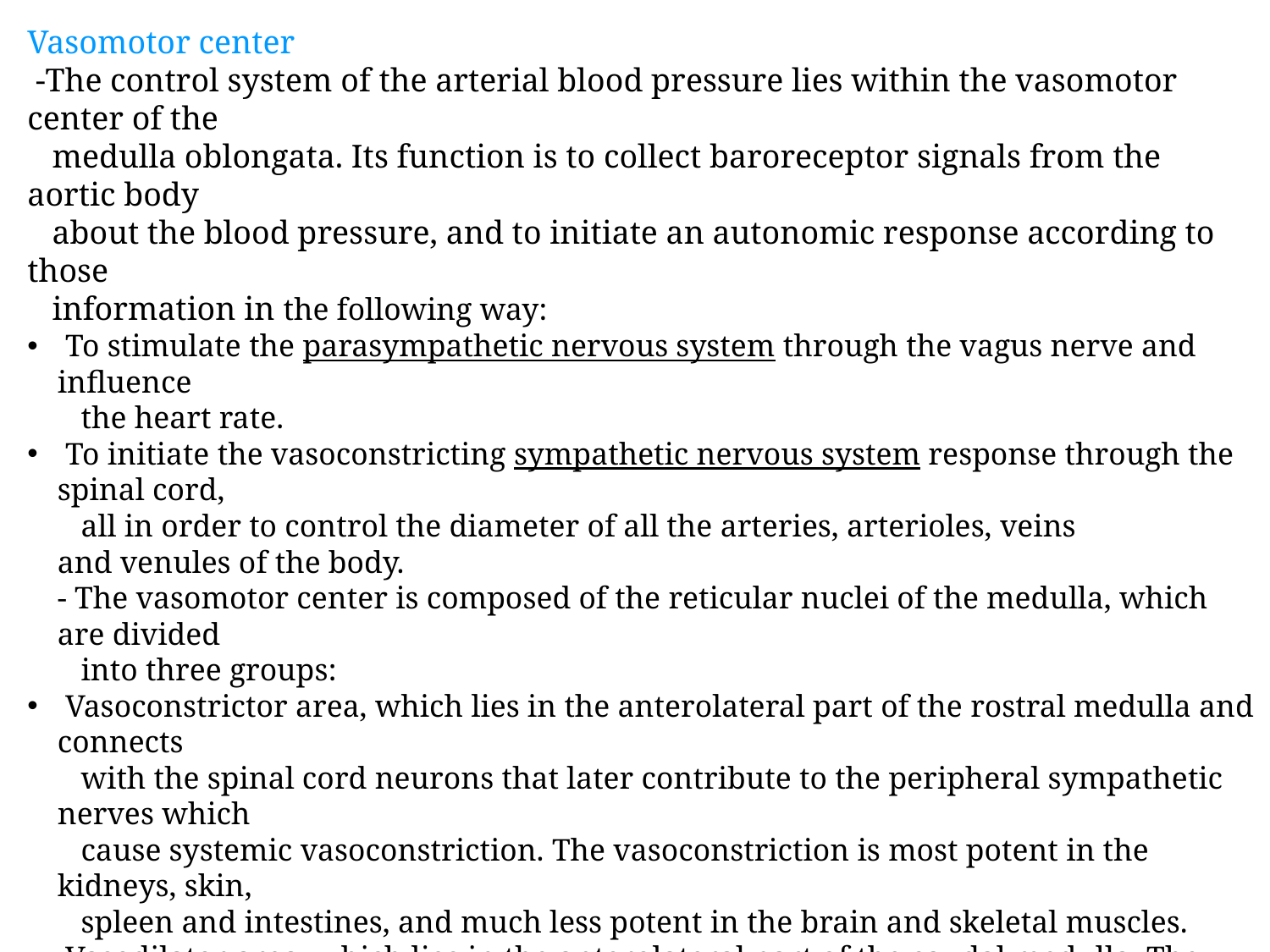

Vasomotor center
 -The control system of the arterial blood pressure lies within the vasomotor center of the
   medulla oblongata. Its function is to collect baroreceptor signals from the aortic body
   about the blood pressure, and to initiate an autonomic response according to those
   information in the following way:
 To stimulate the parasympathetic nervous system through the vagus nerve and influence
   the heart rate.
 To initiate the vasoconstricting sympathetic nervous system response through the spinal cord,
   all in order to control the diameter of all the arteries, arterioles, veins and venules of the body.
- The vasomotor center is composed of the reticular nuclei of the medulla, which are divided
   into three groups:
 Vasoconstrictor area, which lies in the anterolateral part of the rostral medulla and connects
   with the spinal cord neurons that later contribute to the peripheral sympathetic nerves which
   cause systemic vasoconstriction. The vasoconstriction is most potent in the kidneys, skin,
   spleen and intestines, and much less potent in the brain and skeletal muscles.
 Vasodilator area, which lies in the anterolateral part of the caudal medulla. They connect with
   the vasoconstrictor area and inhibit its function when in need, thus causing systemic
   vasodilation. Moreover, this area stimulates the vagus nerve which directly influences the
   heart rate by decreasing it.
 Sensory area, that lies within the nucleus of the solitary tract and receives baroreceptor
   stimuli from the aortic body via the glossopharyngeal nerve. The signals from this nucleus are
   then sent to both the vasoconstrictor and vasodilator area in order to control their activity.